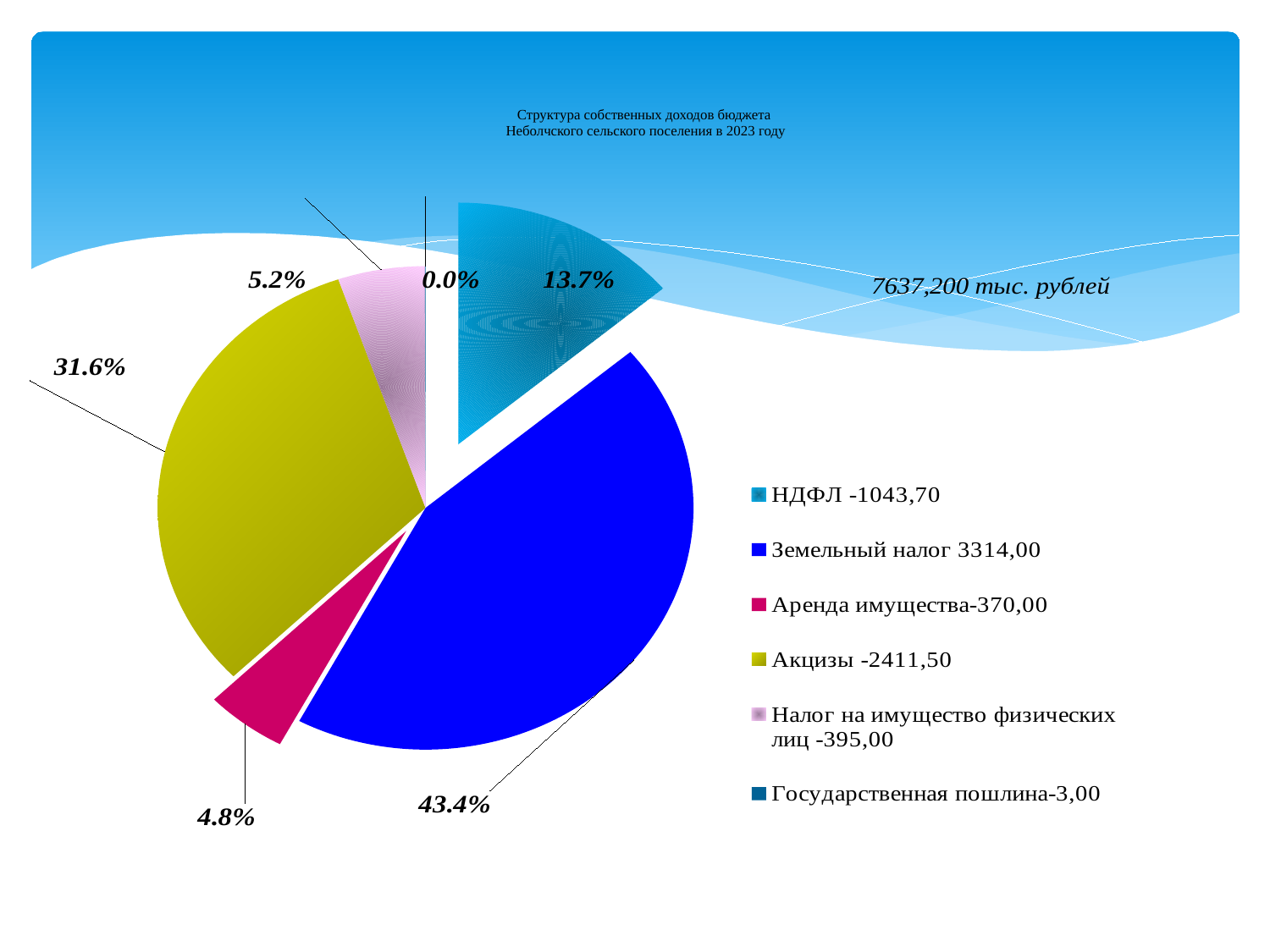

# Структура собственных доходов бюджета Неболчского сельского поселения в 2023 году

### Chart: 7637,200 тыс. рублей

| Category | 7637 |
|---|---|
| НДФЛ -1043,70 | 0.13666003247263395 |
| Земельный налог 3314,00 | 0.43392866495574295 |
| Аренда имущества-370,00 | 0.048447074844183736 |
| Акцизы -2411,50 | 0.31575708374797046 |
| Налог на имущество физических лиц -395,00 | 0.05172052584716912 |
| Государственная пошлина-3,00 | 0.0003928141203582465 |